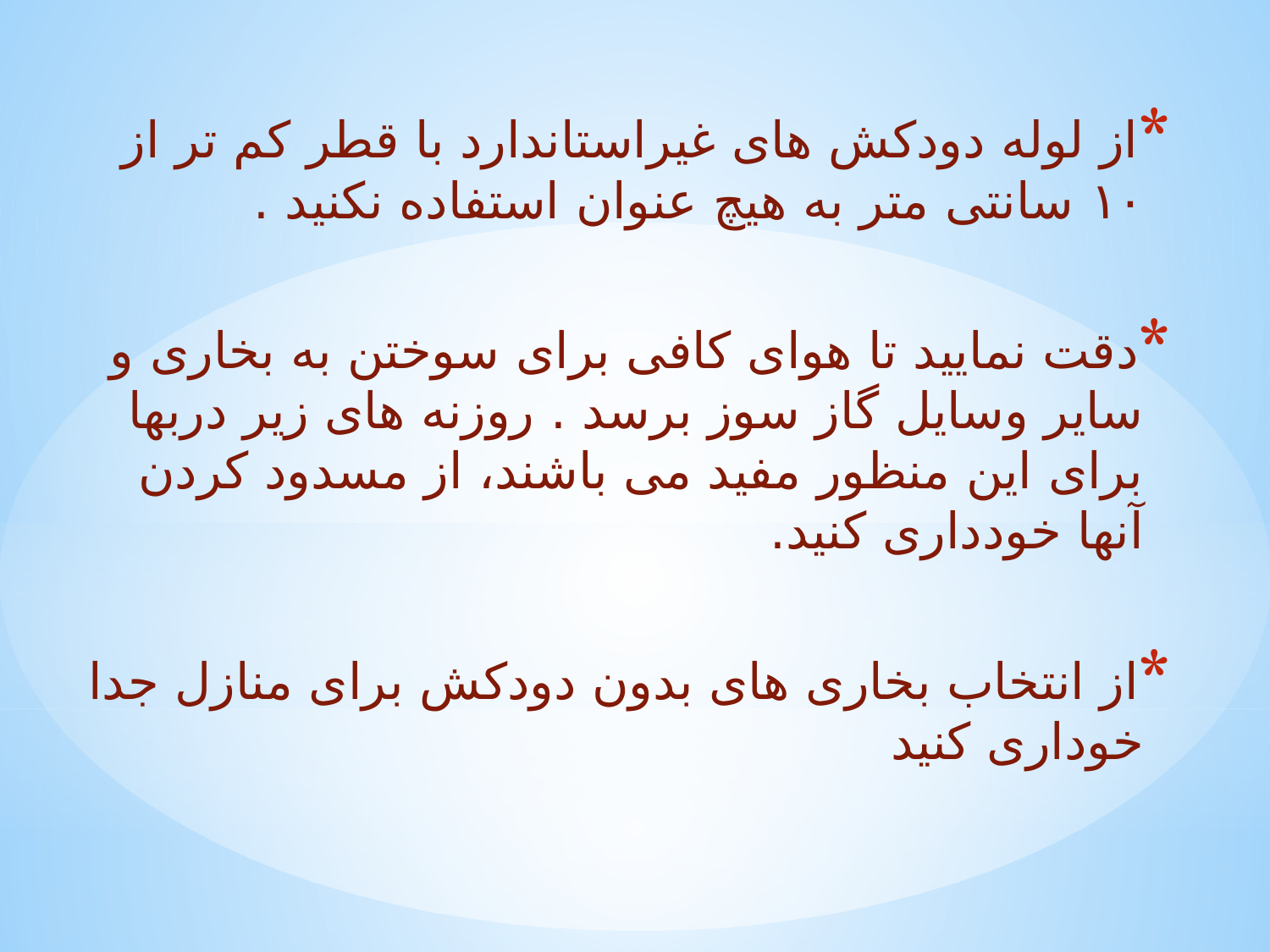

از لوله دودکش های غیراستاندارد با قطر کم تر از ۱۰ سانتی متر به هیچ عنوان استفاده نکنید .

دقت نمایید تا هوای کافی برای سوختن به بخاری و سایر وسایل گاز سوز برسد . روزنه های زیر دربها برای این منظور مفید می باشند، از مسدود کردن آنها خودداری کنید.

از انتخاب بخاری های بدون دودکش برای منازل جدا خوداری کنید